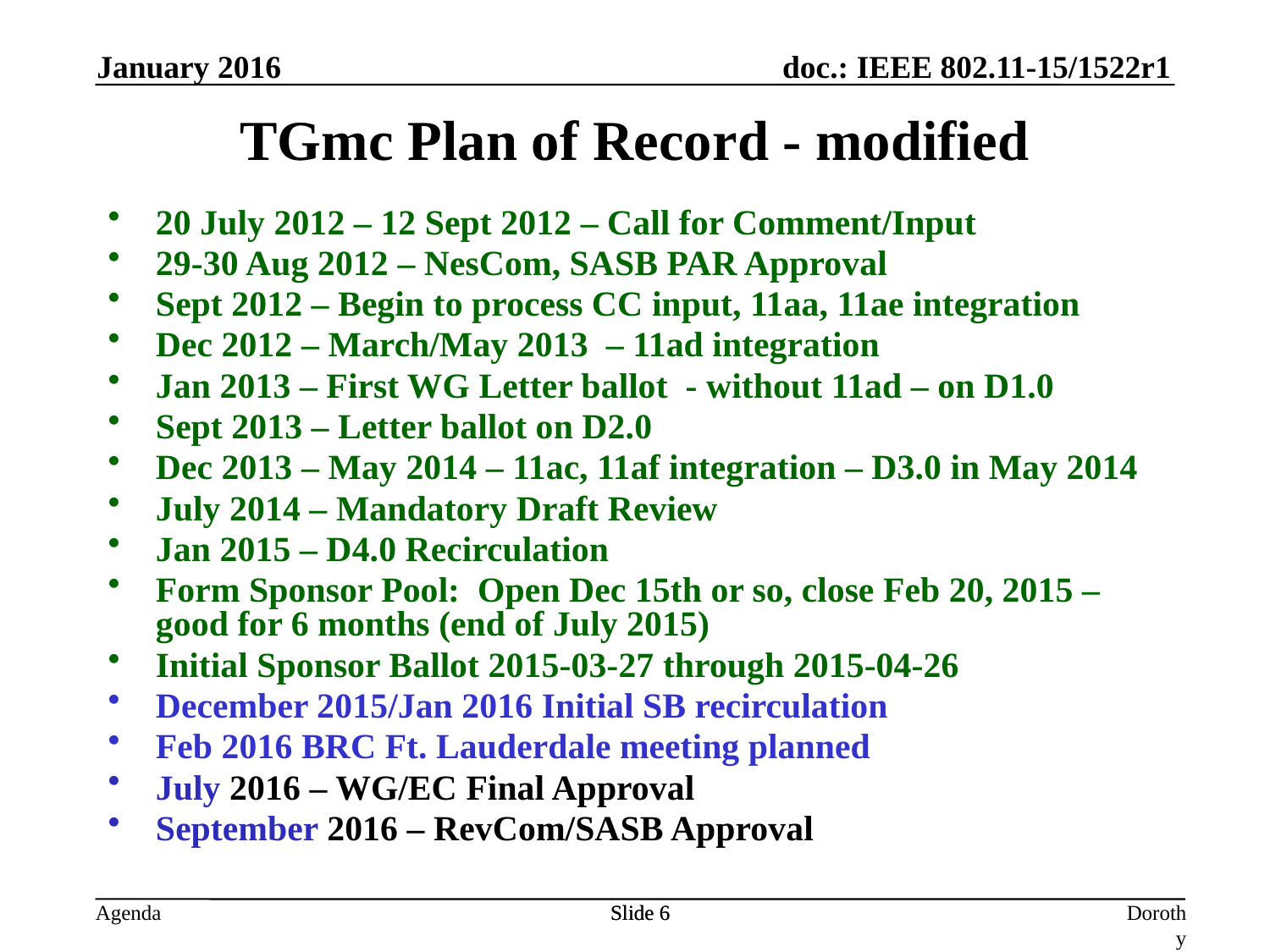

January 2016
TGmc Plan of Record - modified
20 July 2012 – 12 Sept 2012 – Call for Comment/Input
29-30 Aug 2012 – NesCom, SASB PAR Approval
Sept 2012 – Begin to process CC input, 11aa, 11ae integration
Dec 2012 – March/May 2013  – 11ad integration
Jan 2013 – First WG Letter ballot  - without 11ad – on D1.0
Sept 2013 – Letter ballot on D2.0
Dec 2013 – May 2014 – 11ac, 11af integration – D3.0 in May 2014
July 2014 – Mandatory Draft Review
Jan 2015 – D4.0 Recirculation
Form Sponsor Pool:  Open Dec 15th or so, close Feb 20, 2015 –good for 6 months (end of July 2015)
Initial Sponsor Ballot 2015-03-27 through 2015-04-26
December 2015/Jan 2016 Initial SB recirculation
Feb 2016 BRC Ft. Lauderdale meeting planned
July 2016 – WG/EC Final Approval
September 2016 – RevCom/SASB Approval
Slide 6
Slide 6
Dorothy Stanley, HPE